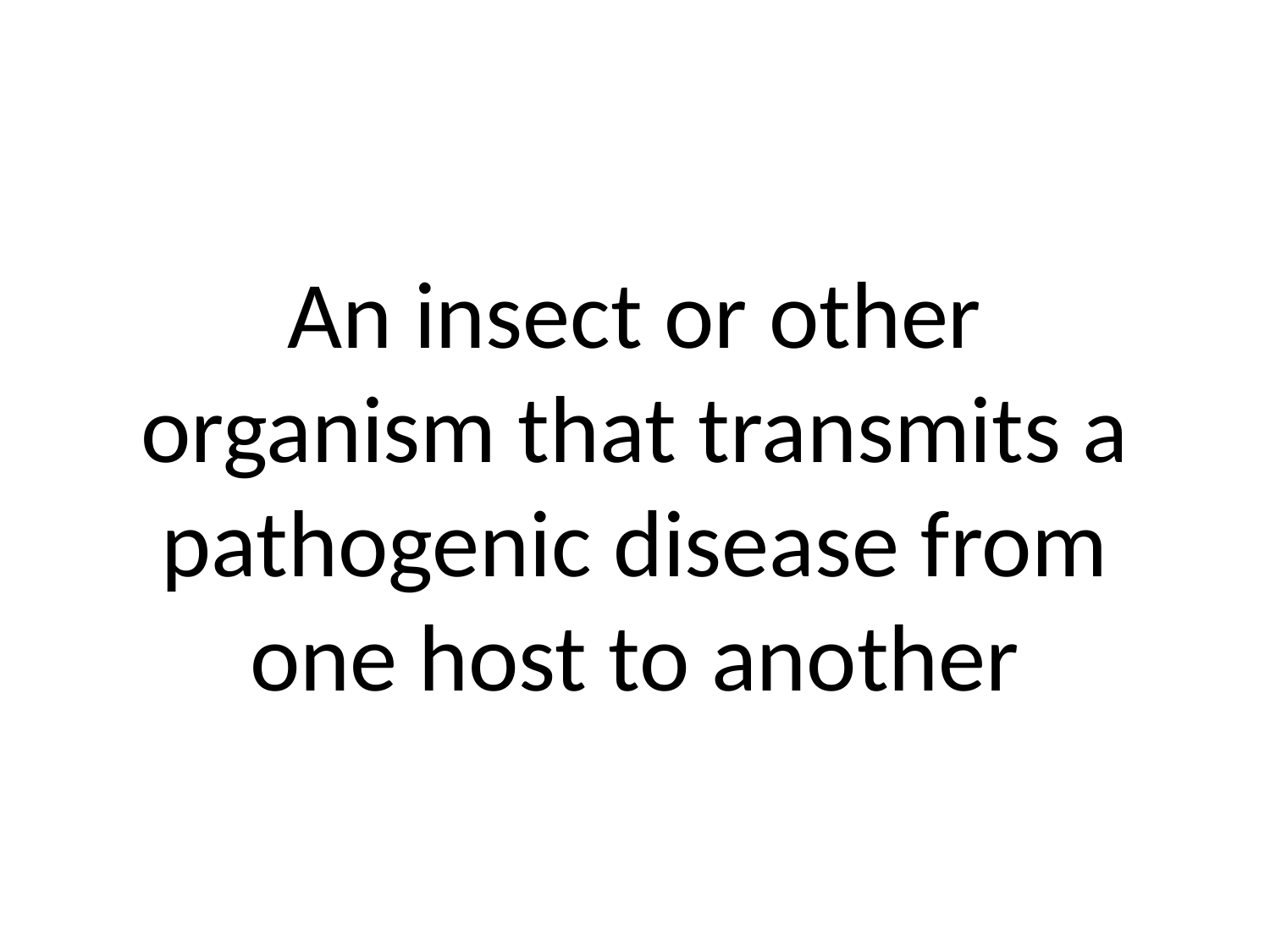

# An insect or other organism that transmits a pathogenic disease from one host to another